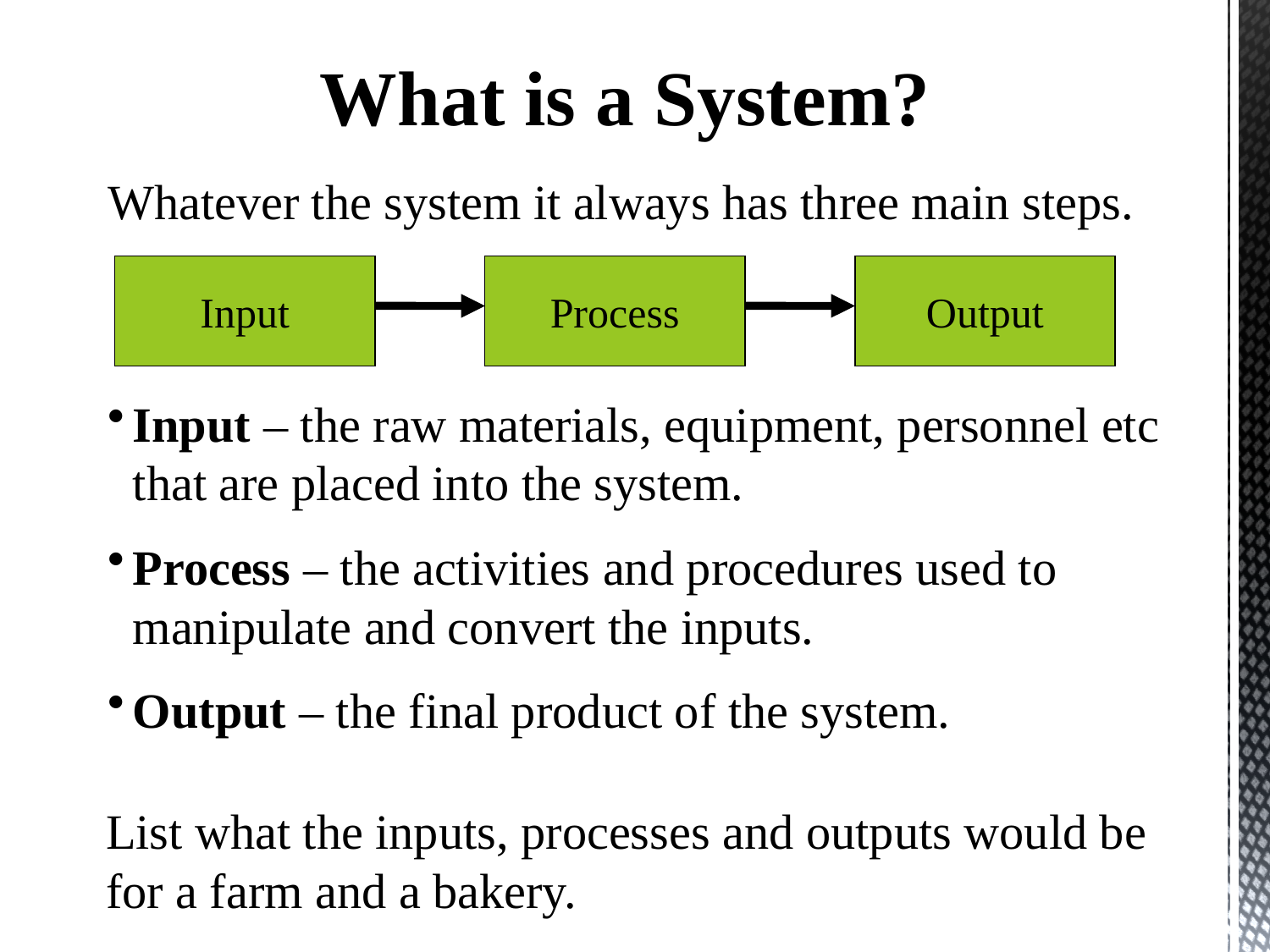

What is a System?
Whatever the system it always has three main steps.
Input
Process
Output

Input – the raw materials, equipment, personnel etc that are placed into the system.
Process – the activities and procedures used to manipulate and convert the inputs.
Output – the final product of the system.
List what the inputs, processes and outputs would be for a farm and a bakery.